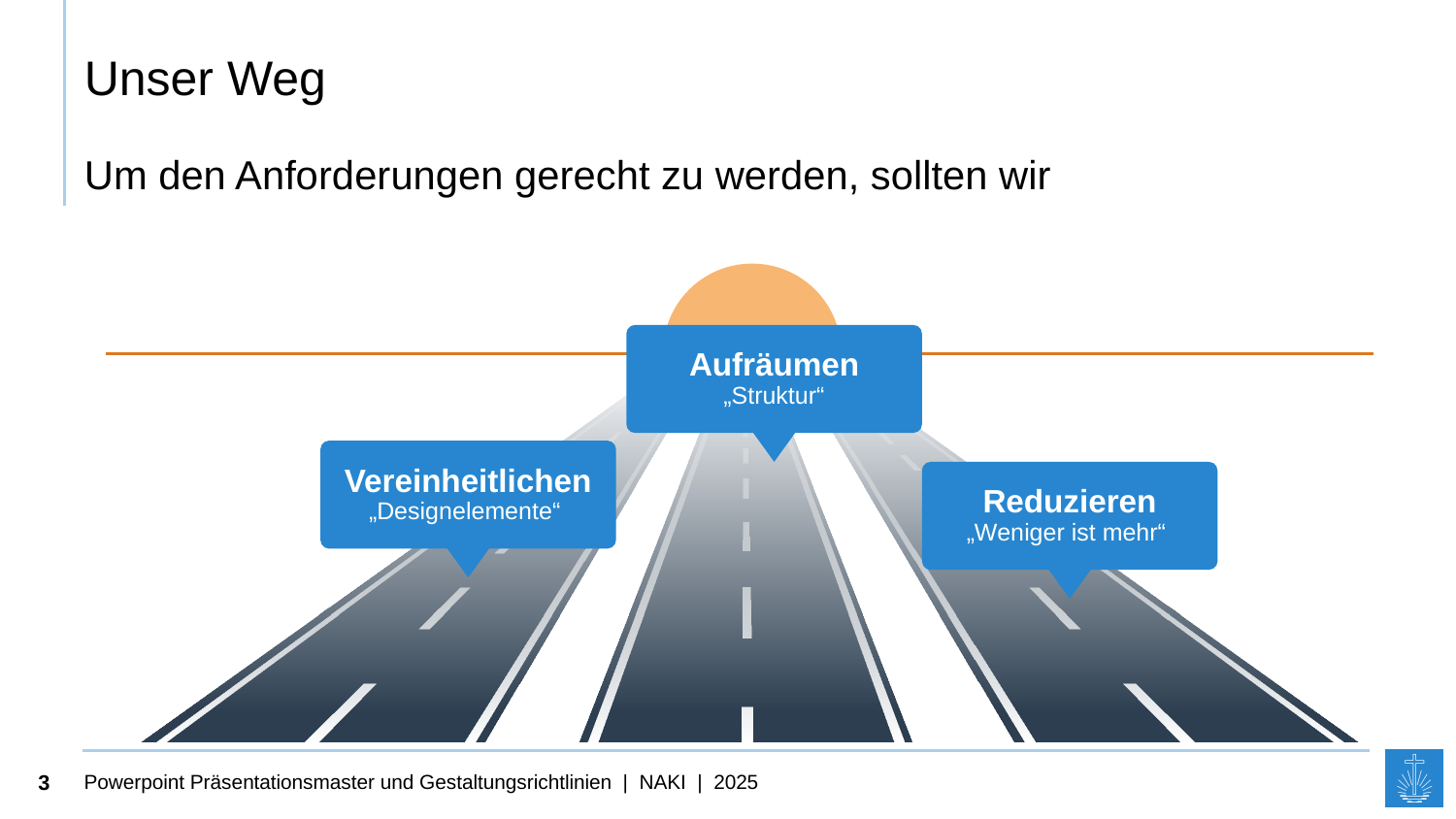

# Unser Weg
Um den Anforderungen gerecht zu werden, sollten wir

Aufräumen
„Struktur“

Vereinheitlichen
„Designelemente“

Reduzieren
„Weniger ist mehr“